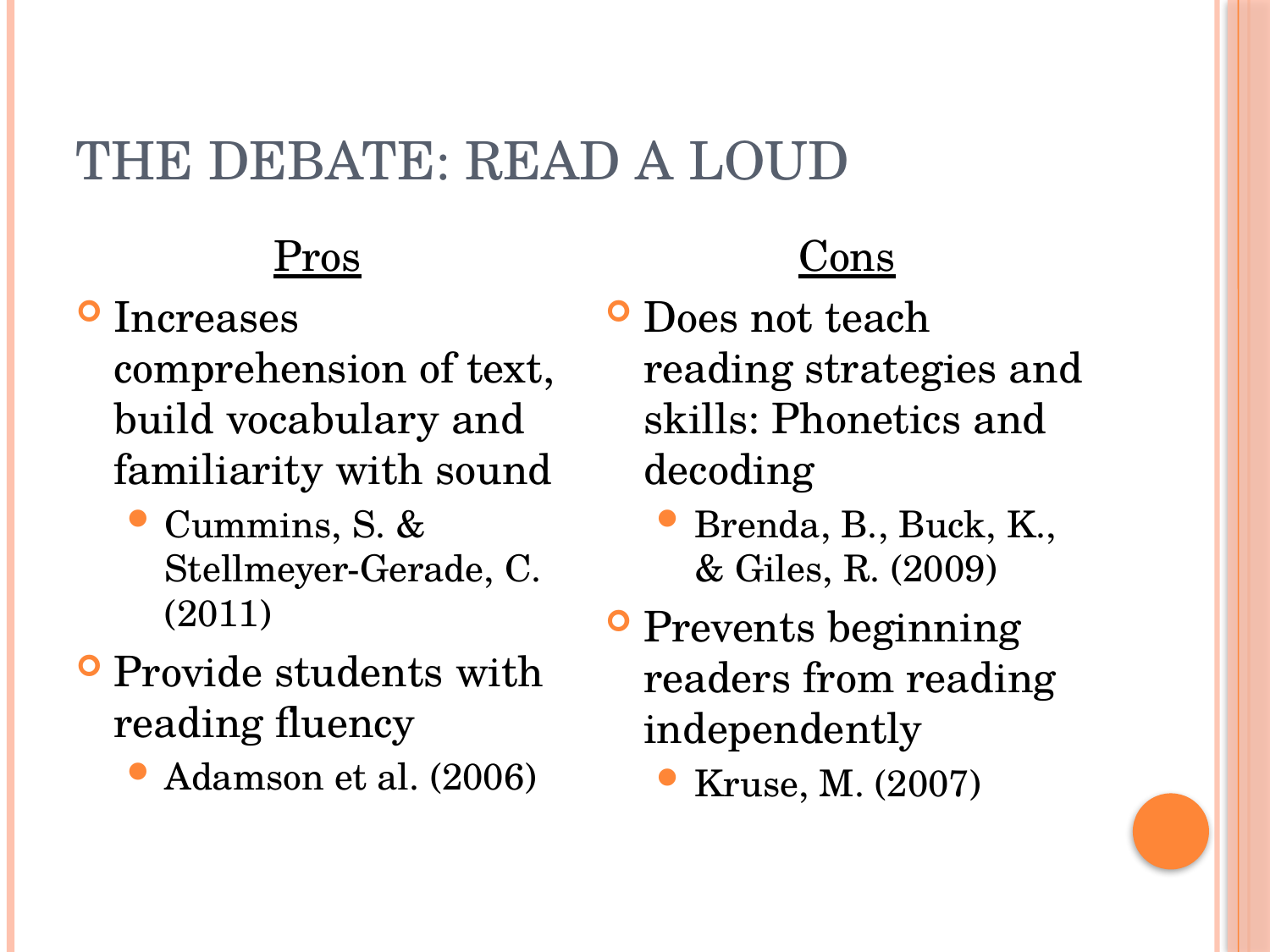

# The Debate: Read A Loud
Pros
Increases comprehension of text, build vocabulary and familiarity with sound
Cummins, S. & Stellmeyer-Gerade, C. (2011)
Provide students with reading fluency
Adamson et al. (2006)

Cons
Does not teach reading strategies and skills: Phonetics and decoding
Brenda, B., Buck, K., & Giles, R. (2009)
Prevents beginning readers from reading independently
Kruse, M. (2007)